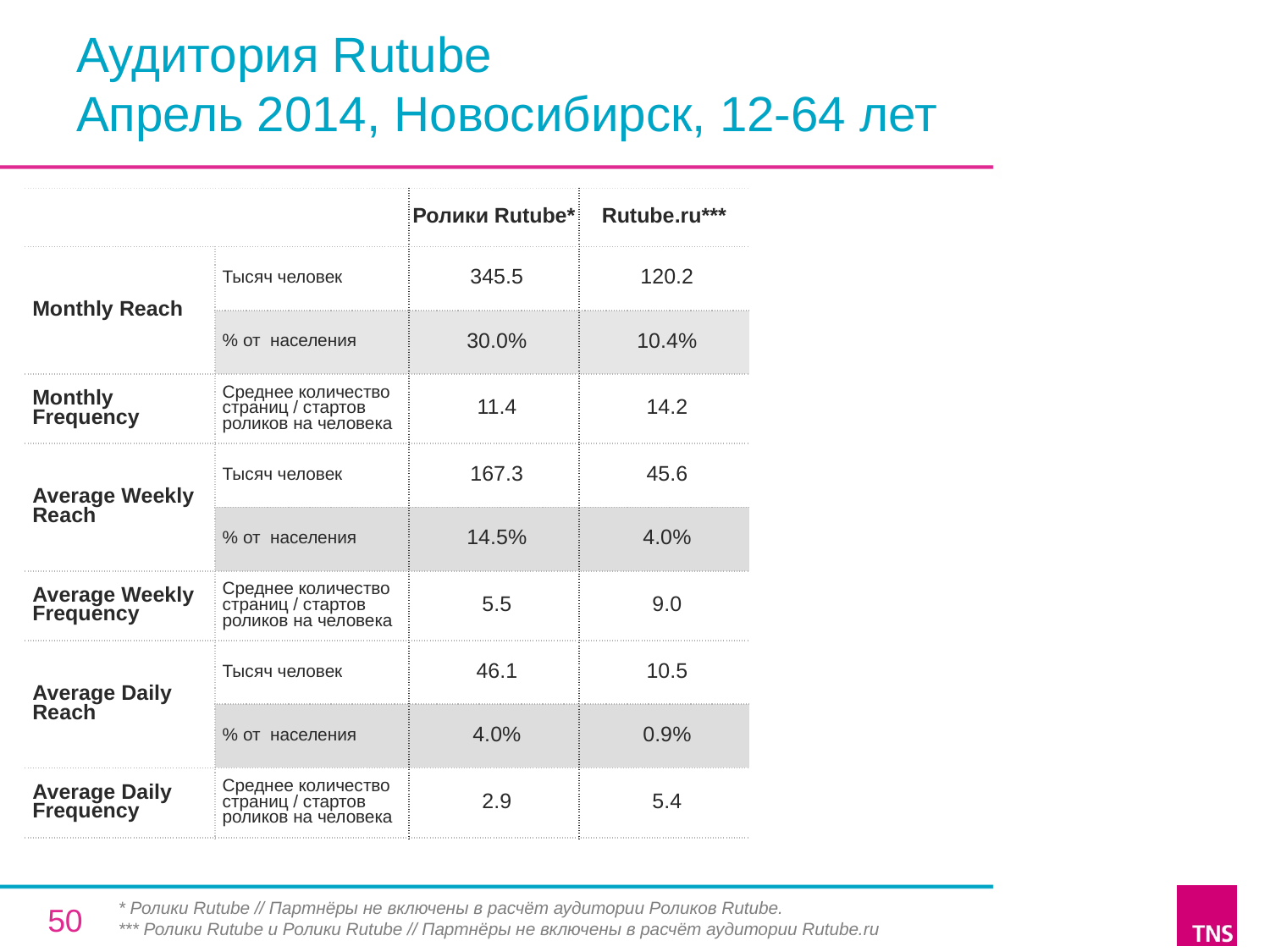

# Аудитория Rutube Апрель 2014, Новосибирск, 12-64 лет
|  |  | Ролики Rutube\* | Rutube.ru\*\*\* |
| --- | --- | --- | --- |
| Monthly Reach | Тысяч человек | 345.5 | 120.2 |
|  | % от населения | 30.0% | 10.4% |
| Monthly Frequency | Среднее количество страниц / стартов роликов на человека | 11.4 | 14.2 |
| Average Weekly Reach | Тысяч человек | 167.3 | 45.6 |
|  | % от населения | 14.5% | 4.0% |
| Average Weekly Frequency | Среднее количество страниц / стартов роликов на человека | 5.5 | 9.0 |
| Average Daily Reach | Тысяч человек | 46.1 | 10.5 |
|  | % от населения | 4.0% | 0.9% |
| Average Daily Frequency | Среднее количество страниц / стартов роликов на человека | 2.9 | 5.4 |
* Ролики Rutube // Партнёры не включены в расчёт аудитории Роликов Rutube.
*** Ролики Rutube и Ролики Rutube // Партнёры не включены в расчёт аудитории Rutube.ru
50